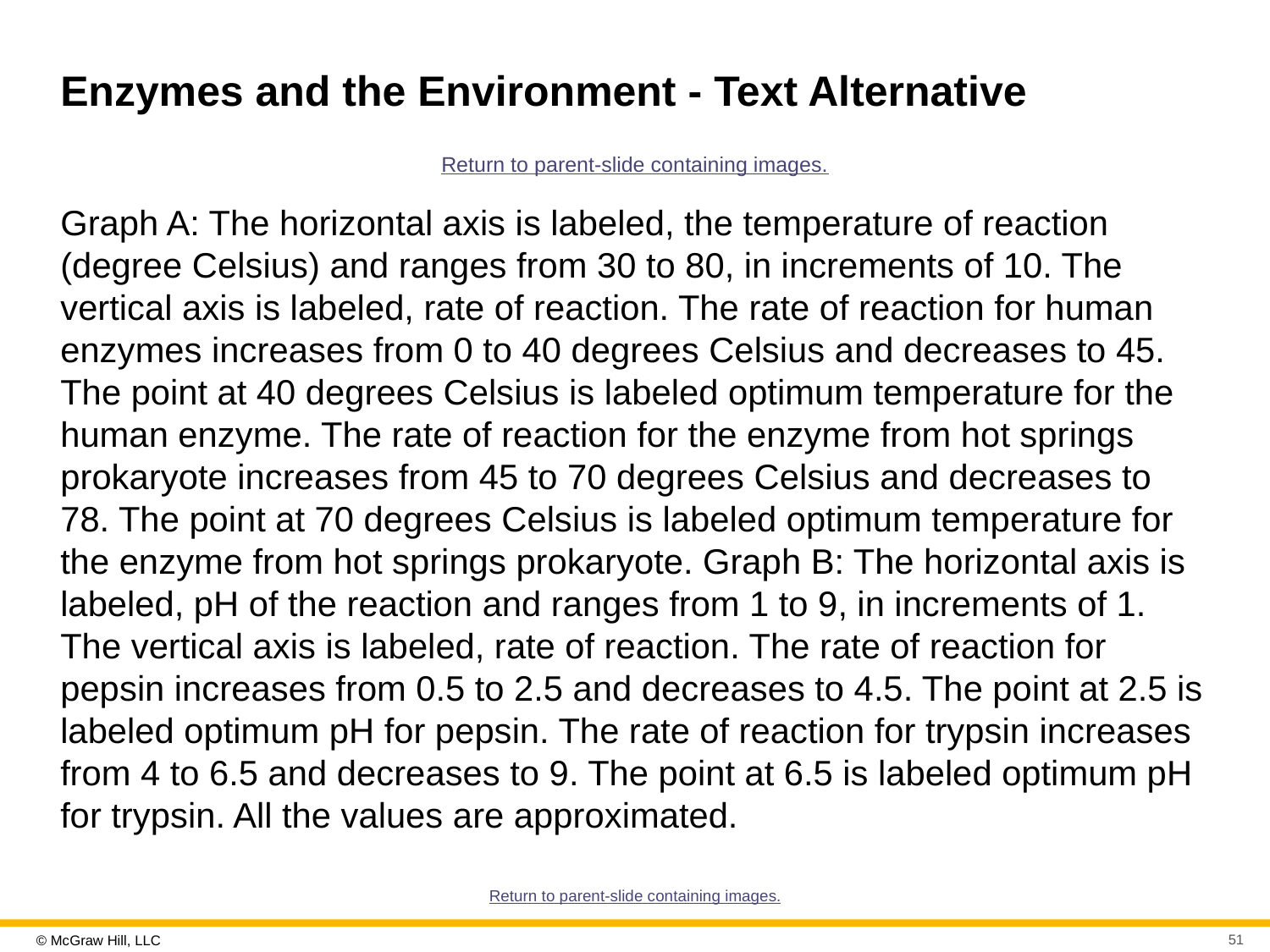

# Enzymes and the Environment - Text Alternative
Return to parent-slide containing images.
Graph A: The horizontal axis is labeled, the temperature of reaction (degree Celsius) and ranges from 30 to 80, in increments of 10. The vertical axis is labeled, rate of reaction. The rate of reaction for human enzymes increases from 0 to 40 degrees Celsius and decreases to 45. The point at 40 degrees Celsius is labeled optimum temperature for the human enzyme. The rate of reaction for the enzyme from hot springs prokaryote increases from 45 to 70 degrees Celsius and decreases to 78. The point at 70 degrees Celsius is labeled optimum temperature for the enzyme from hot springs prokaryote. Graph B: The horizontal axis is labeled, pH of the reaction and ranges from 1 to 9, in increments of 1. The vertical axis is labeled, rate of reaction. The rate of reaction for pepsin increases from 0.5 to 2.5 and decreases to 4.5. The point at 2.5 is labeled optimum pH for pepsin. The rate of reaction for trypsin increases from 4 to 6.5 and decreases to 9. The point at 6.5 is labeled optimum pH for trypsin. All the values are approximated.
Return to parent-slide containing images.
51